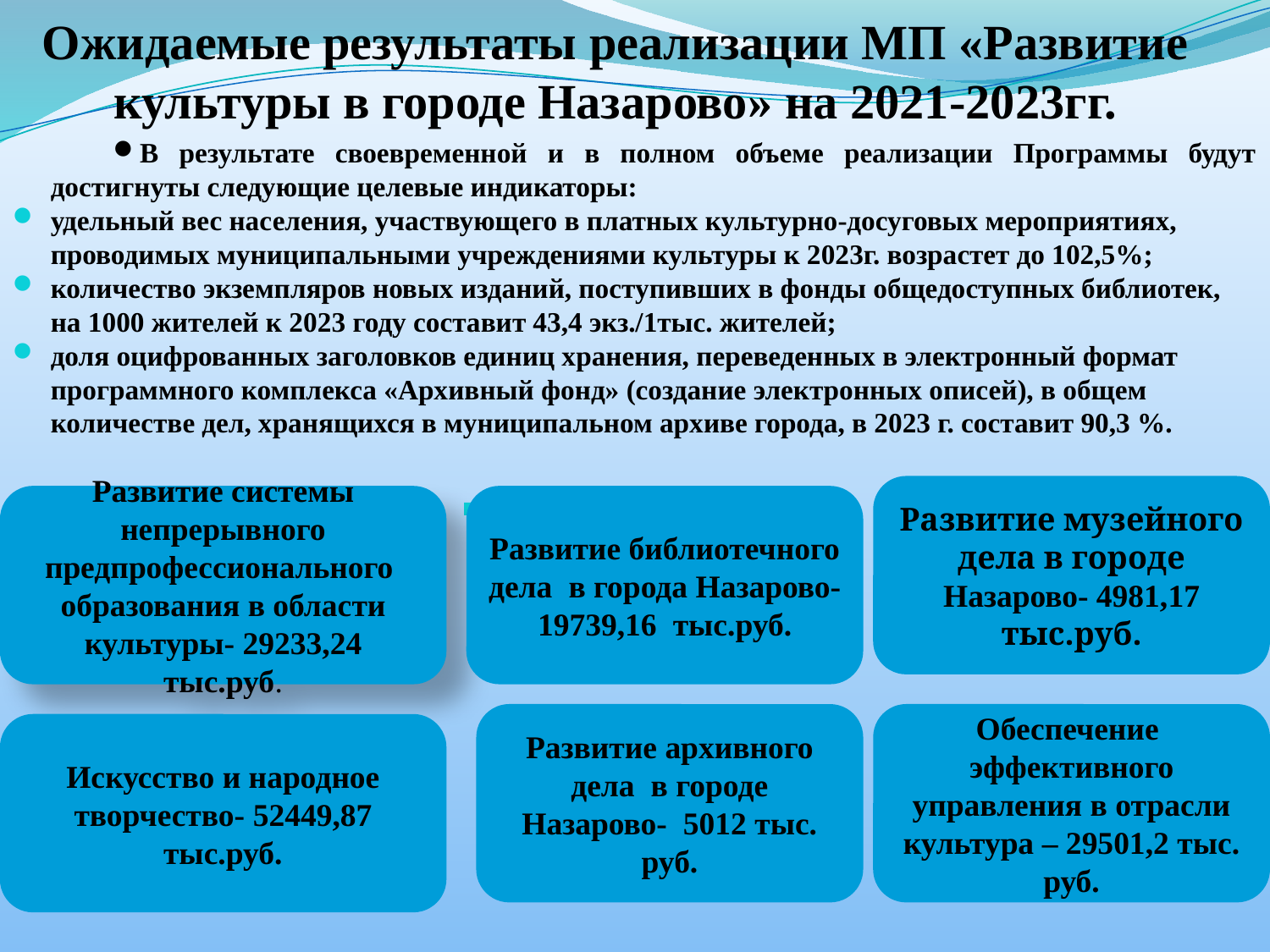

# Ожидаемые результаты реализации МП «Развитие культуры в городе Назарово» на 2021-2023гг.
В результате своевременной и в полном объеме реализации Программы будут достигнуты следующие целевые индикаторы:
удельный вес населения, участвующего в платных культурно-досуговых мероприятиях, проводимых муниципальными учреждениями культуры к 2023г. возрастет до 102,5%;
количество экземпляров новых изданий, поступивших в фонды общедоступных библиотек, на 1000 жителей к 2023 году составит 43,4 экз./1тыс. жителей;
доля оцифрованных заголовков единиц хранения, переведенных в электронный формат программного комплекса «Архивный фонд» (создание электронных описей), в общем количестве дел, хранящихся в муниципальном архиве города, в 2023 г. составит 90,3 %.

Подпрограммы
Развитие музейного дела в городе Назарово- 4981,17 тыс.руб.
Развитие системы непрерывного предпрофессионального  образования в области культуры- 29233,24 тыс.руб.
Развитие библиотечного дела  в города Назарово- 19739,16  тыс.руб.
Развитие архивного дела  в городе Назарово-  5012 тыс. руб.
Обеспечение  эффективного управления в отрасли культура – 29501,2 тыс. руб.
Искусство и народное творчество- 52449,87 тыс.руб.